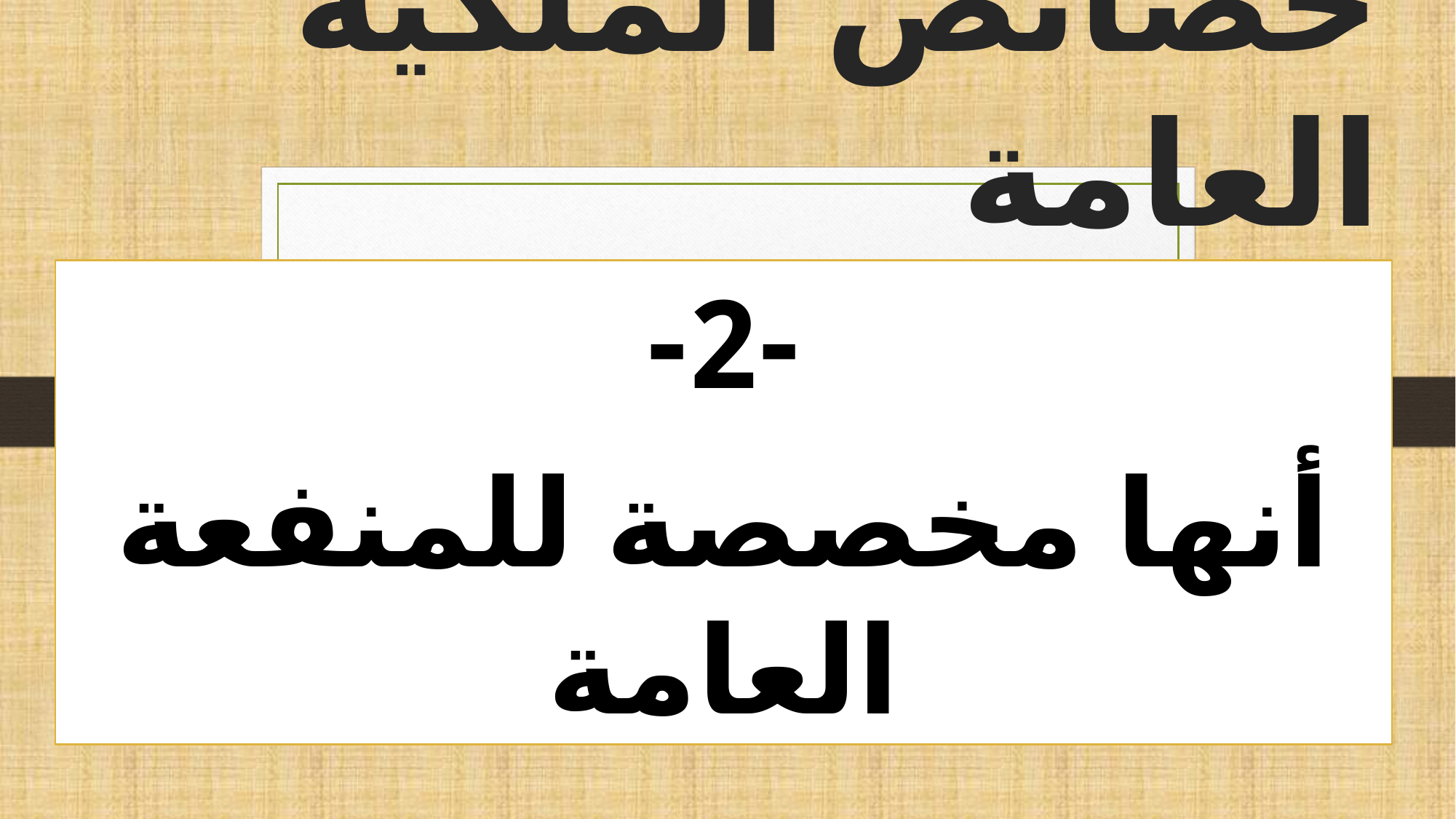

# خصائص الملكية العامة
-2-
أنها مخصصة للمنفعة العامة